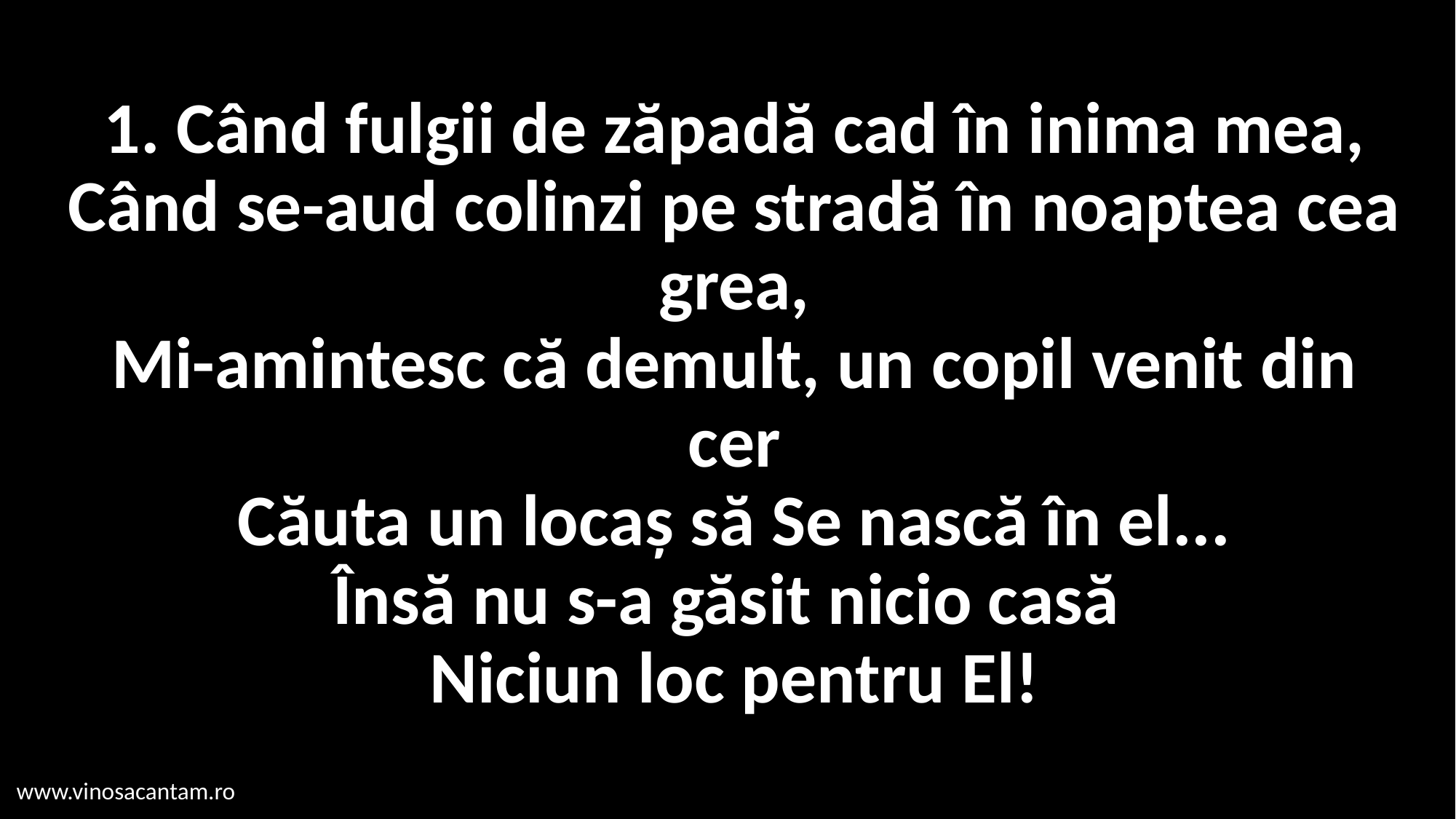

# 1. Când fulgii de zăpadă cad în inima mea, Când se-aud colinzi pe stradă în noaptea cea grea, Mi-amintesc că demult, un copil venit din cer Căuta un locaș să Se nască în el... Însă nu s-a găsit nicio casă Niciun loc pentru El!
www.vinosacantam.ro